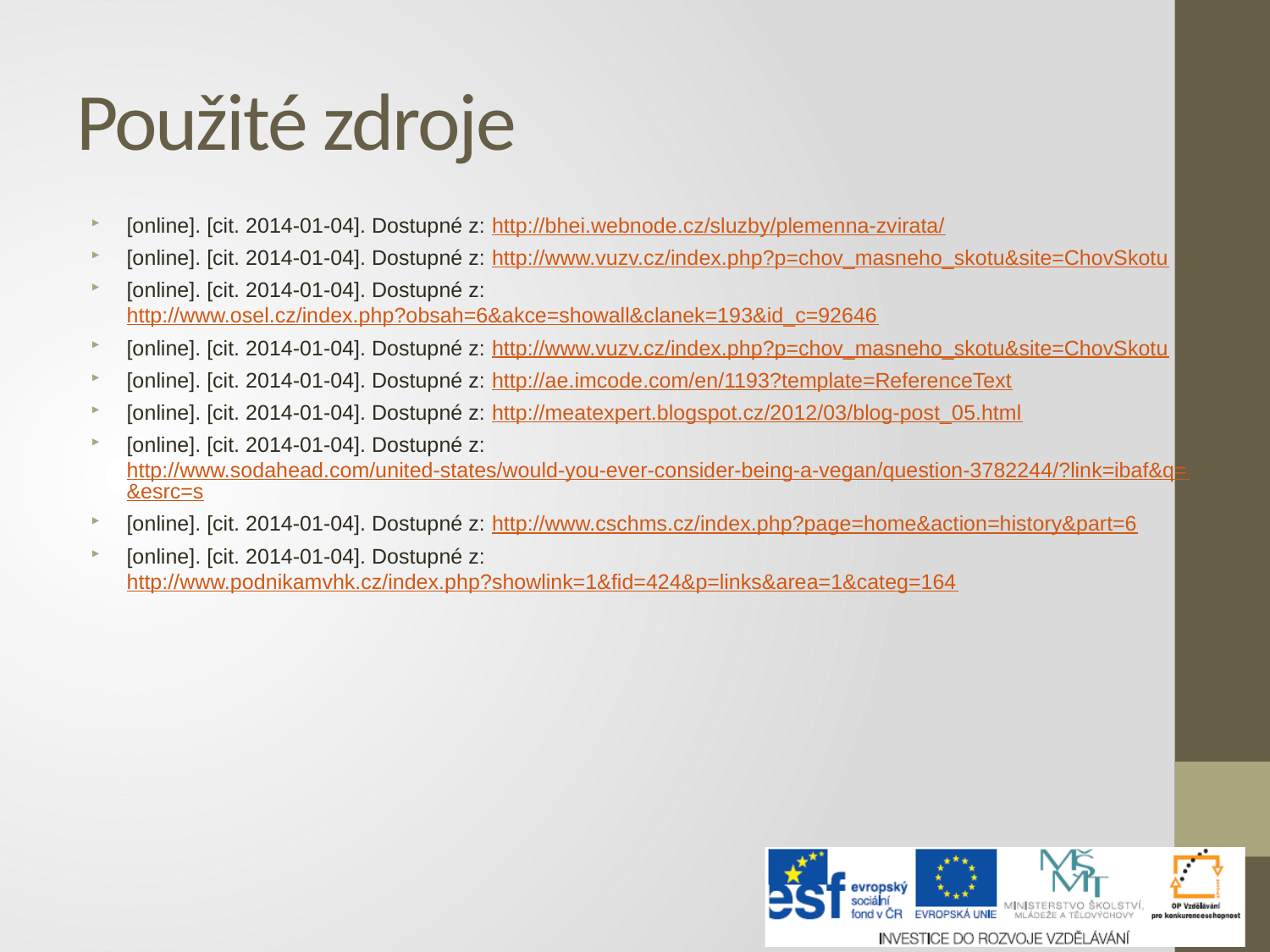

# Použité zdroje
[online]. [cit. 2014-01-04]. Dostupné z: http://bhei.webnode.cz/sluzby/plemenna-zvirata/
[online]. [cit. 2014-01-04]. Dostupné z: http://www.vuzv.cz/index.php?p=chov_masneho_skotu&site=ChovSkotu
[online]. [cit. 2014-01-04]. Dostupné z: http://www.osel.cz/index.php?obsah=6&akce=showall&clanek=193&id_c=92646
[online]. [cit. 2014-01-04]. Dostupné z: http://www.vuzv.cz/index.php?p=chov_masneho_skotu&site=ChovSkotu
[online]. [cit. 2014-01-04]. Dostupné z: http://ae.imcode.com/en/1193?template=ReferenceText
[online]. [cit. 2014-01-04]. Dostupné z: http://meatexpert.blogspot.cz/2012/03/blog-post_05.html
[online]. [cit. 2014-01-04]. Dostupné z: http://www.sodahead.com/united-states/would-you-ever-consider-being-a-vegan/question-3782244/?link=ibaf&q=&esrc=s
[online]. [cit. 2014-01-04]. Dostupné z: http://www.cschms.cz/index.php?page=home&action=history&part=6
[online]. [cit. 2014-01-04]. Dostupné z: http://www.podnikamvhk.cz/index.php?showlink=1&fid=424&p=links&area=1&categ=164